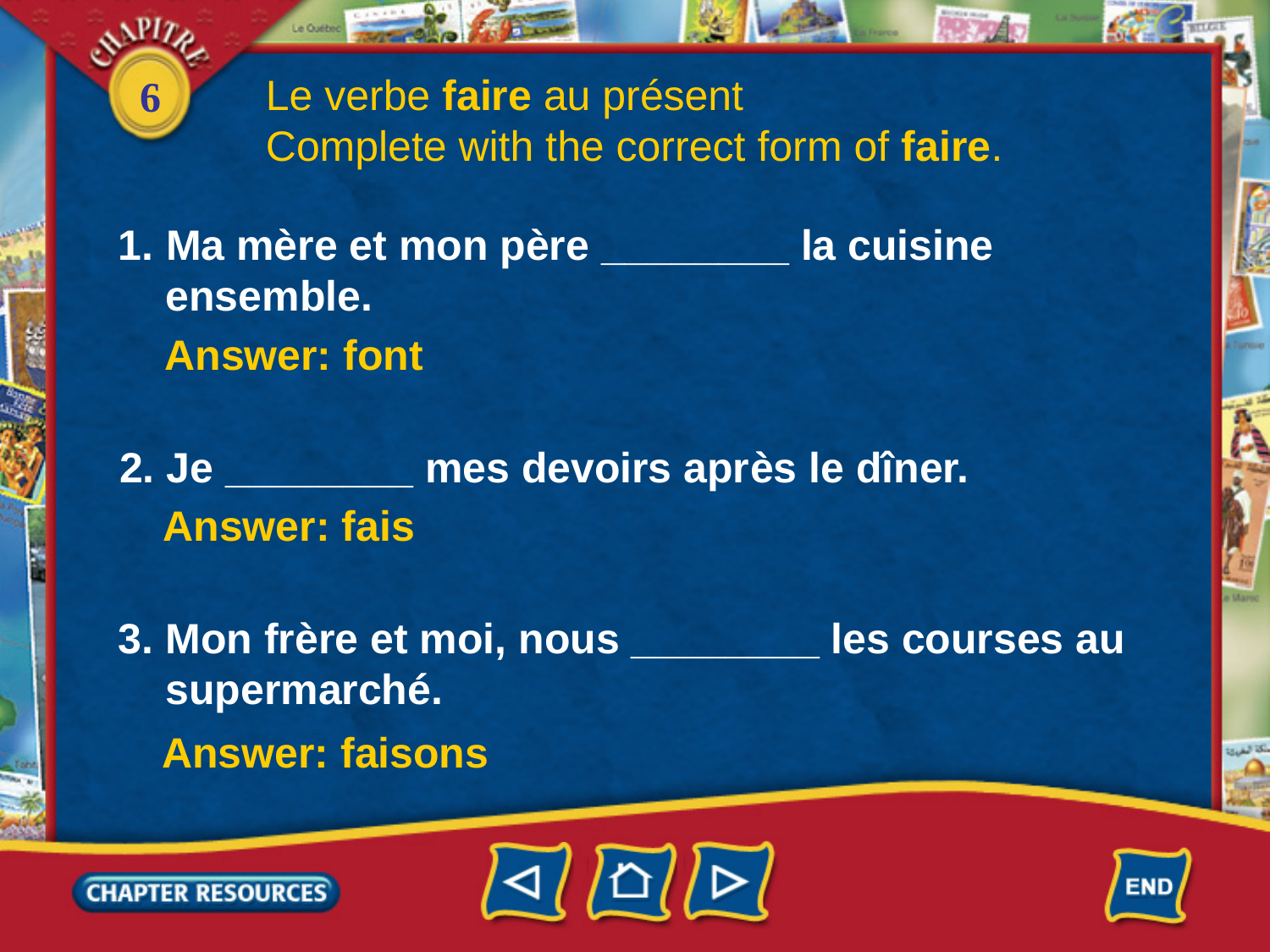

Le verbe faire au présent
Complete with the correct form of faire.
Ma mère et mon père ________ la cuisine
    ensemble.
    Answer: font
2. Je ________ mes devoirs après le dîner.
Answer: fais
3. Mon frère et moi, nous ________ les courses au
    supermarché.
Answer: faisons